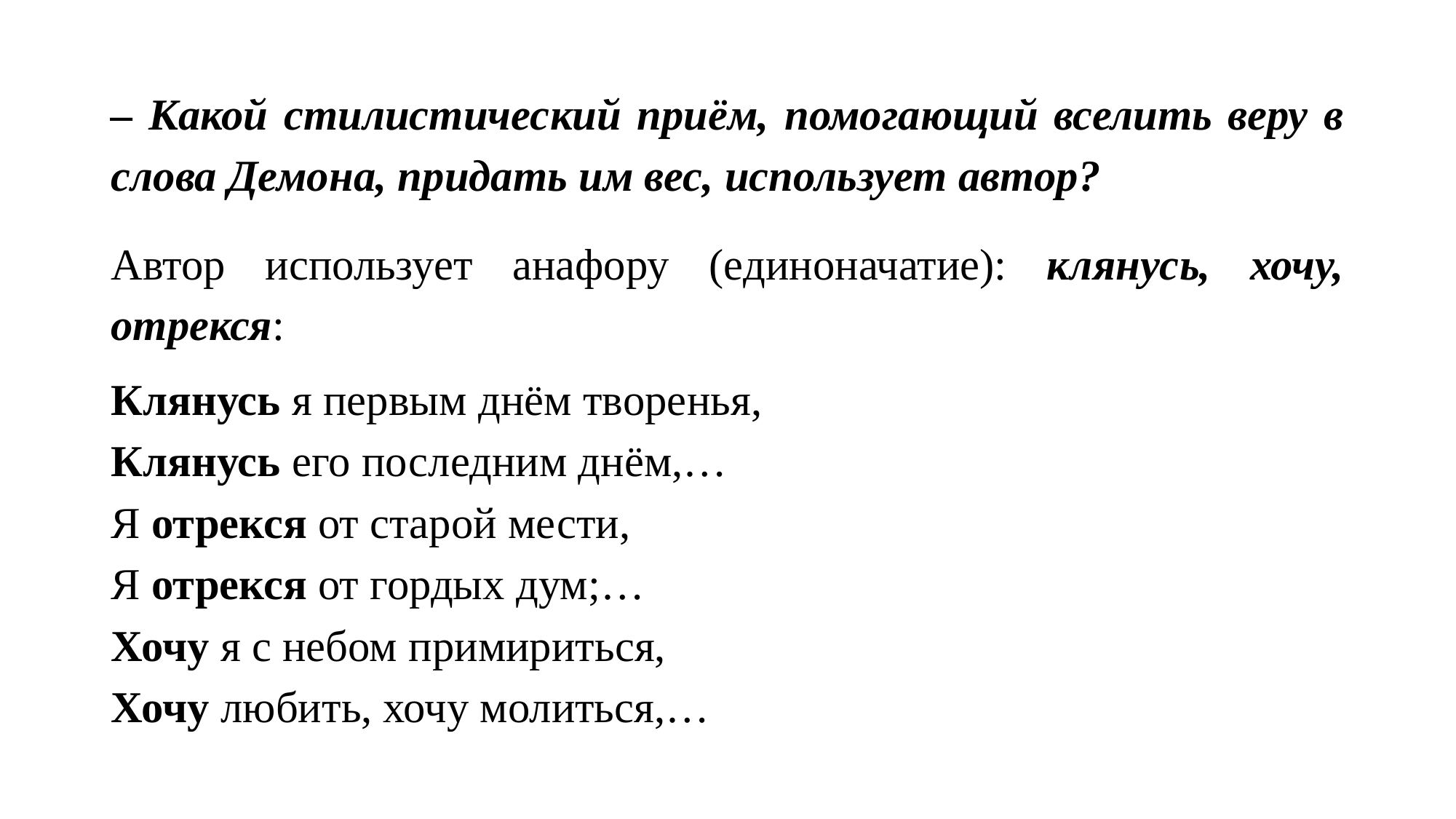

#
– Какой стилистический приём, помогающий вселить веру в слова Демона, придать им вес, использует автор?
Автор использует анафору (единоначатие): клянусь, хочу, отрекся:
Клянусь я первым днём творенья,
Клянусь его последним днём,…
Я отрекся от старой мести,
Я отрекся от гордых дум;…
Хочу я с небом примириться,
Хочу любить, хочу молиться,…